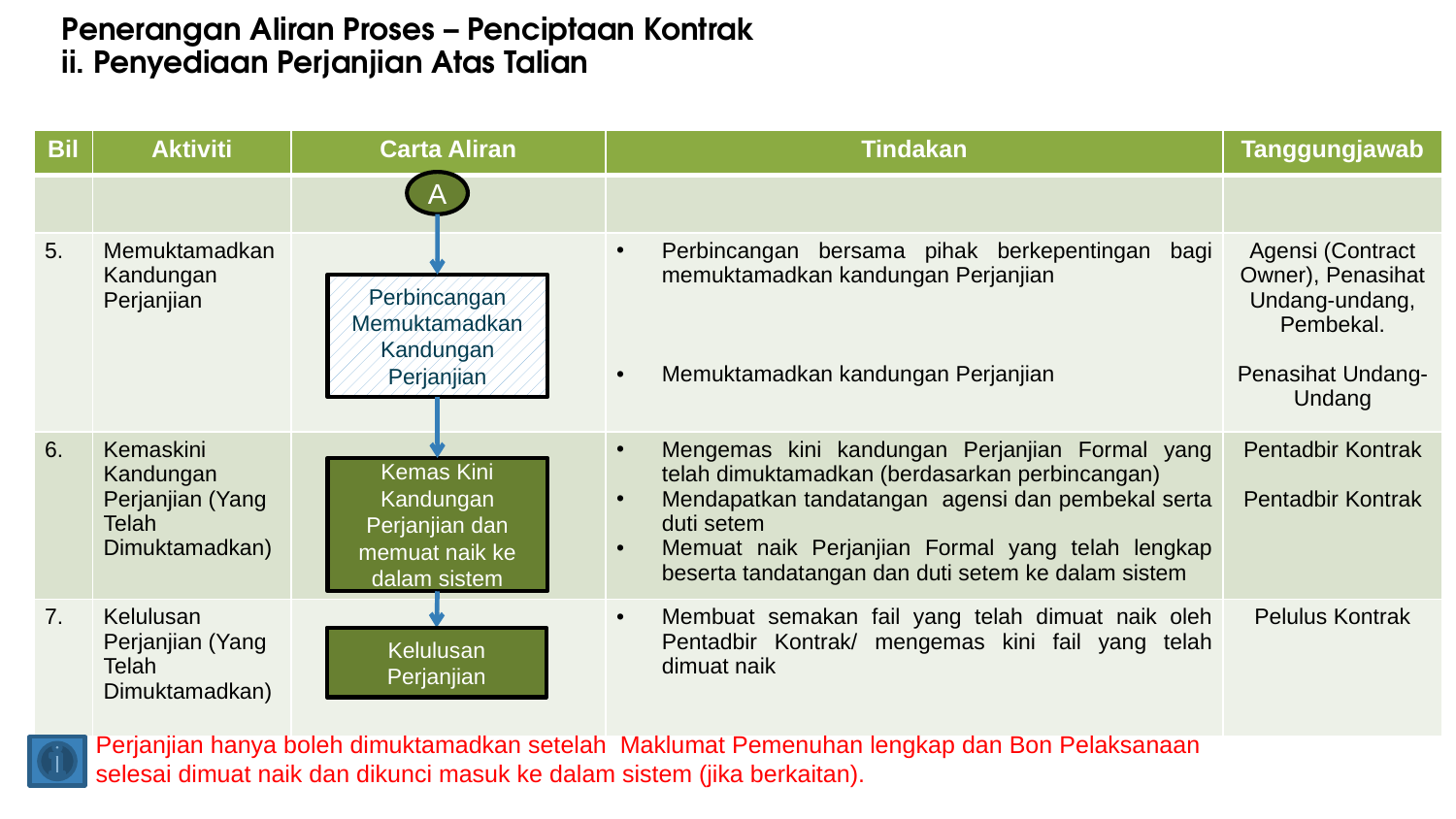

Penerangan Aliran Proses – Penciptaan Kontrak
ii. Penyediaan Perjanjian Atas Talian
| Bil | Aktiviti | Carta Aliran | Tindakan | Tanggungjawab |
| --- | --- | --- | --- | --- |
|  |  |  |  |  |
| 5. | Memuktamadkan Kandungan Perjanjian |  | Perbincangan bersama pihak berkepentingan bagi memuktamadkan kandungan Perjanjian Memuktamadkan kandungan Perjanjian | Agensi (Contract Owner), Penasihat Undang-undang, Pembekal. Penasihat Undang-Undang |
| 6. | Kemaskini Kandungan Perjanjian (Yang Telah Dimuktamadkan) |  | Mengemas kini kandungan Perjanjian Formal yang telah dimuktamadkan (berdasarkan perbincangan) Mendapatkan tandatangan agensi dan pembekal serta duti setem Memuat naik Perjanjian Formal yang telah lengkap beserta tandatangan dan duti setem ke dalam sistem | Pentadbir Kontrak Pentadbir Kontrak |
| 7. | Kelulusan Perjanjian (Yang Telah Dimuktamadkan) |  | Membuat semakan fail yang telah dimuat naik oleh Pentadbir Kontrak/ mengemas kini fail yang telah dimuat naik | Pelulus Kontrak |
A
Perbincangan Memuktamadkan Kandungan Perjanjian
Kemas Kini Kandungan Perjanjian dan memuat naik ke dalam sistem
Kelulusan Perjanjian
Perjanjian hanya boleh dimuktamadkan setelah  Maklumat Pemenuhan lengkap dan Bon Pelaksanaan selesai dimuat naik dan dikunci masuk ke dalam sistem (jika berkaitan).